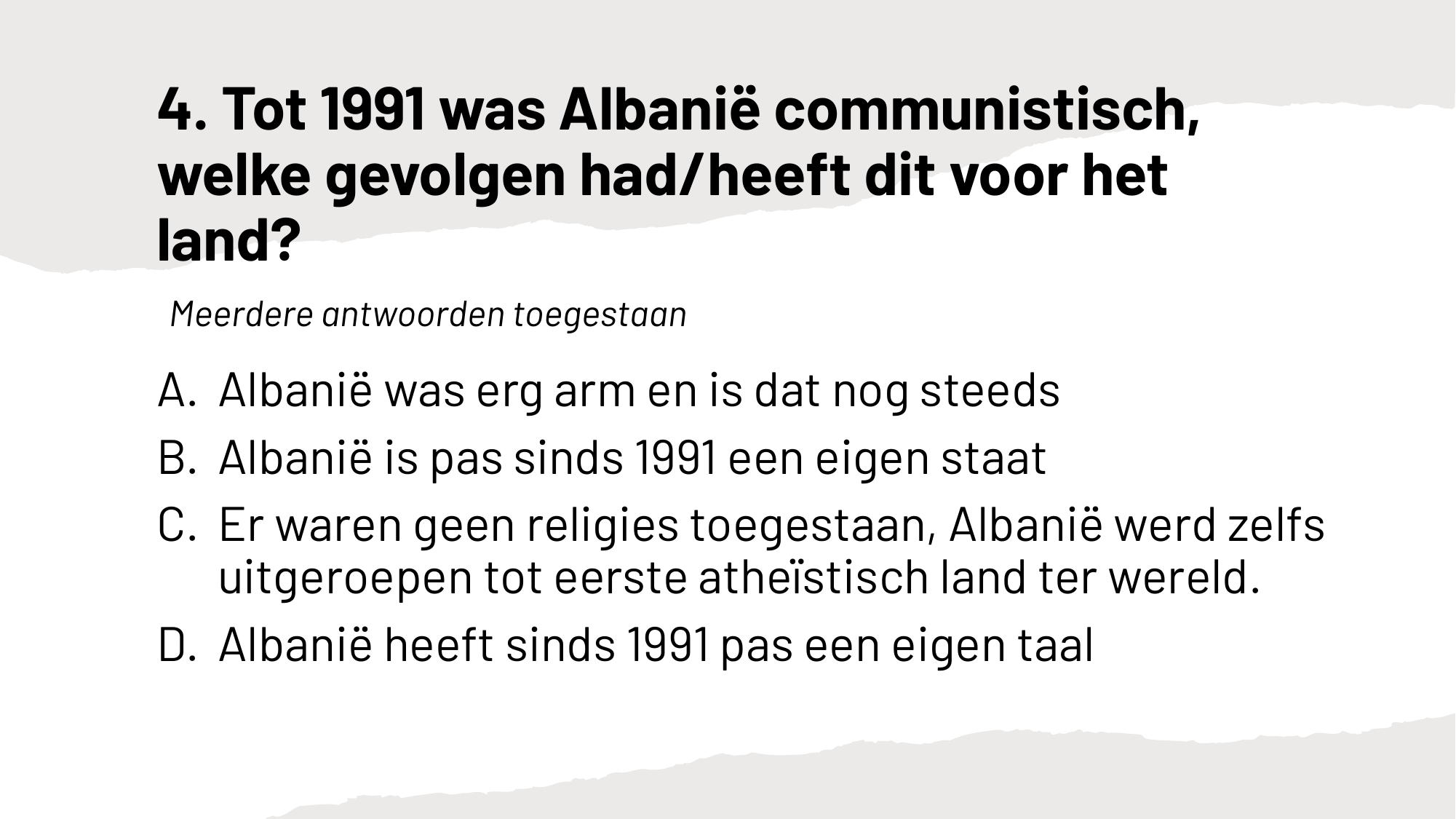

# 4. Tot 1991 was Albanië communistisch, welke gevolgen had/heeft dit voor het land?  Meerdere antwoorden toegestaan
Albanië was erg arm en is dat nog steeds
Albanië is pas sinds 1991 een eigen staat
Er waren geen religies toegestaan, Albanië werd zelfs uitgeroepen tot eerste atheïstisch land ter wereld.
Albanië heeft sinds 1991 pas een eigen taal